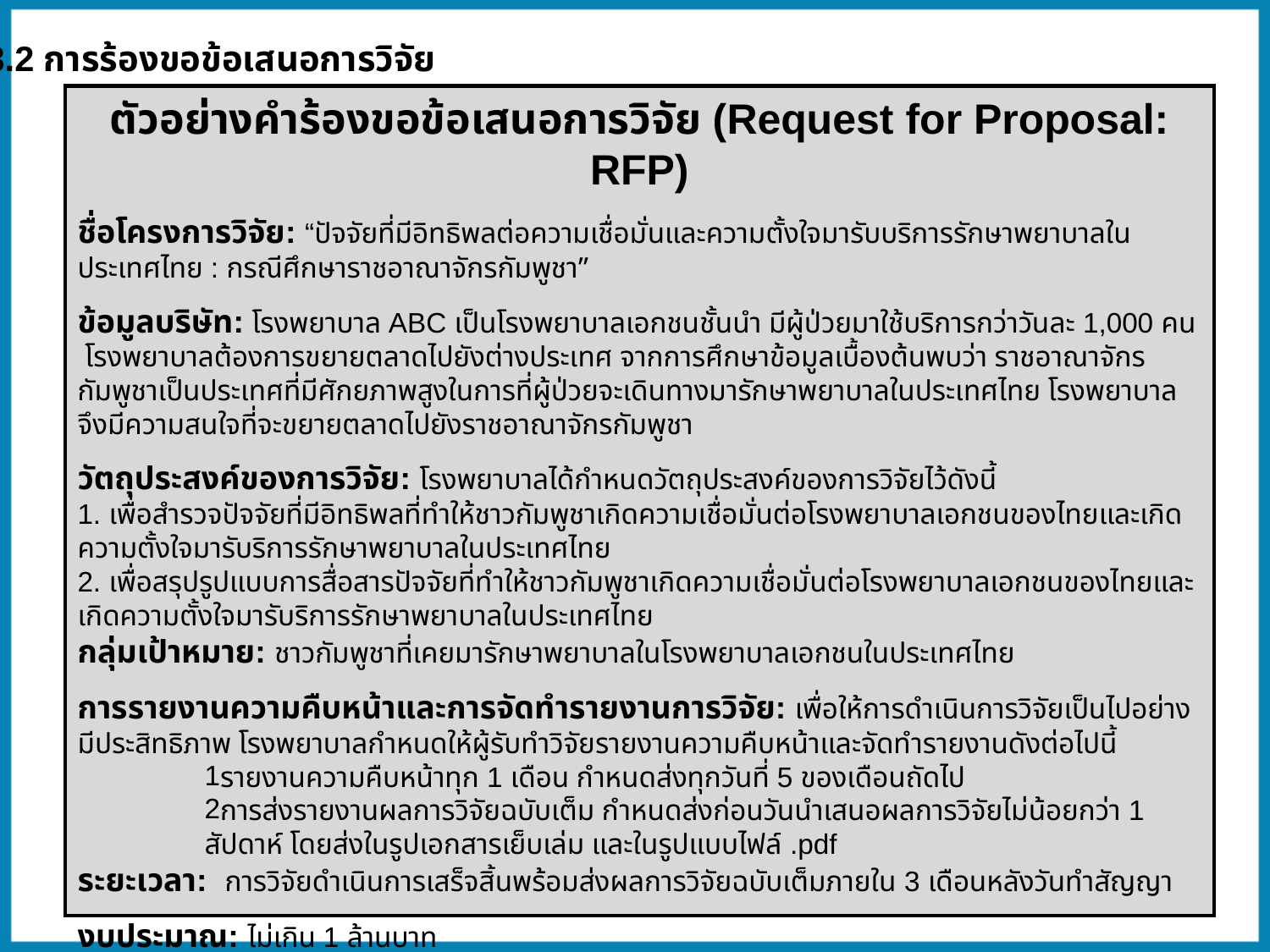

3.3.2 การร้องขอข้อเสนอการวิจัย
ตัวอย่างคำร้องขอข้อเสนอการวิจัย (Request for Proposal: RFP)
ชื่อโครงการวิจัย: “ปัจจัยที่มีอิทธิพลต่อความเชื่อมั่นและความตั้งใจมารับบริการรักษาพยาบาลในประเทศไทย : กรณีศึกษาราชอาณาจักรกัมพูชา”
ข้อมูลบริษัท: โรงพยาบาล ABC เป็นโรงพยาบาลเอกชนชั้นนำ มีผู้ป่วยมาใช้บริการกว่าวันละ 1,000 คน  โรงพยาบาลต้องการขยายตลาดไปยังต่างประเทศ จากการศึกษาข้อมูลเบื้องต้นพบว่า ราชอาณาจักรกัมพูชาเป็นประเทศที่มีศักยภาพสูงในการที่ผู้ป่วยจะเดินทางมารักษาพยาบาลในประเทศไทย โรงพยาบาลจึงมีความสนใจที่จะขยายตลาดไปยังราชอาณาจักรกัมพูชา
วัตถุประสงค์ของการวิจัย: โรงพยาบาลได้กำหนดวัตถุประสงค์ของการวิจัยไว้ดังนี้
1. เพื่อสำรวจปัจจัยที่มีอิทธิพลที่ทำให้ชาวกัมพูชาเกิดความเชื่อมั่นต่อโรงพยาบาลเอกชนของไทยและเกิดความตั้งใจมารับริการรักษาพยาบาลในประเทศไทย
2. เพื่อสรุปรูปแบบการสื่อสารปัจจัยที่ทำให้ชาวกัมพูชาเกิดความเชื่อมั่นต่อโรงพยาบาลเอกชนของไทยและเกิดความตั้งใจมารับริการรักษาพยาบาลในประเทศไทย
กลุ่มเป้าหมาย: ชาวกัมพูชาที่เคยมารักษาพยาบาลในโรงพยาบาลเอกชนในประเทศไทย
การรายงานความคืบหน้าและการจัดทำรายงานการวิจัย: เพื่อให้การดำเนินการวิจัยเป็นไปอย่างมีประสิทธิภาพ โรงพยาบาลกำหนดให้ผู้รับทำวิจัยรายงานความคืบหน้าและจัดทำรายงานดังต่อไปนี้
รายงานความคืบหน้าทุก 1 เดือน กำหนดส่งทุกวันที่ 5 ของเดือนถัดไป
การส่งรายงานผลการวิจัยฉบับเต็ม กำหนดส่งก่อนวันนำเสนอผลการวิจัยไม่น้อยกว่า 1 สัปดาห์ โดยส่งในรูปเอกสารเย็บเล่ม และในรูปแบบไฟล์ .pdf
ระยะเวลา:  การวิจัยดำเนินการเสร็จสิ้นพร้อมส่งผลการวิจัยฉบับเต็มภายใน 3 เดือนหลังวันทำสัญญา
งบประมาณ: ไม่เกิน 1 ล้านบาท
กำหนดส่งข้อเสนอการวิจัย: ภายใน 15 กุมภาพันธ์ 2559
ผู้ประสานงานโครงการ:   ธารทิพย์ ศรีธารทิพย์ โทร. 081-080-9696  Email: Tip@gmail.com